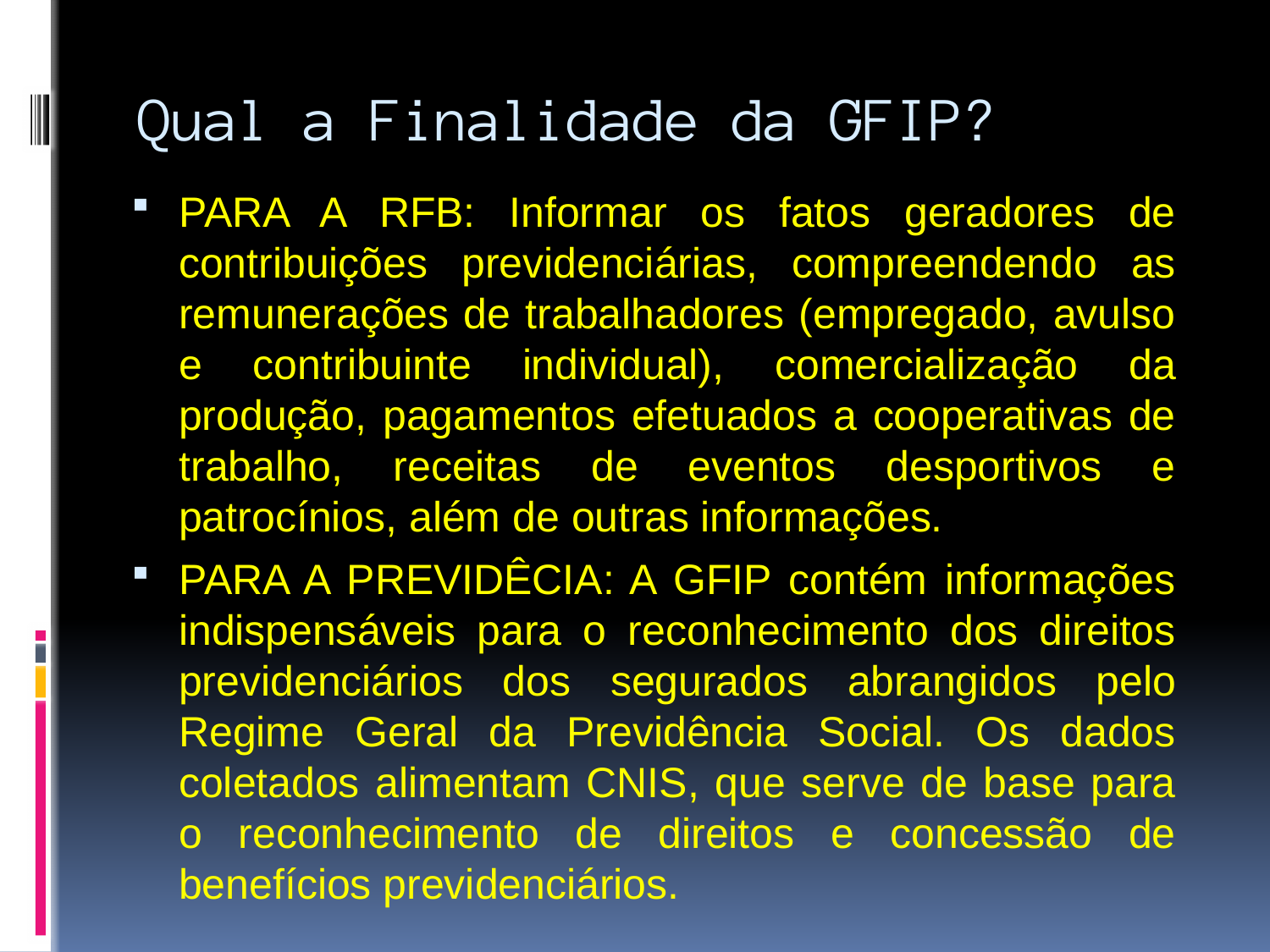

# Qual a Finalidade da GFIP?
PARA A RFB: Informar os fatos geradores de contribuições previdenciárias, compreendendo as remunerações de trabalhadores (empregado, avulso e contribuinte individual), comercialização da produção, pagamentos efetuados a cooperativas de trabalho, receitas de eventos desportivos e patrocínios, além de outras informações.
PARA A PREVIDÊCIA: A GFIP contém informações indispensáveis para o reconhecimento dos direitos previdenciários dos segurados abrangidos pelo Regime Geral da Previdência Social. Os dados coletados alimentam CNIS, que serve de base para o reconhecimento de direitos e concessão de benefícios previdenciários.